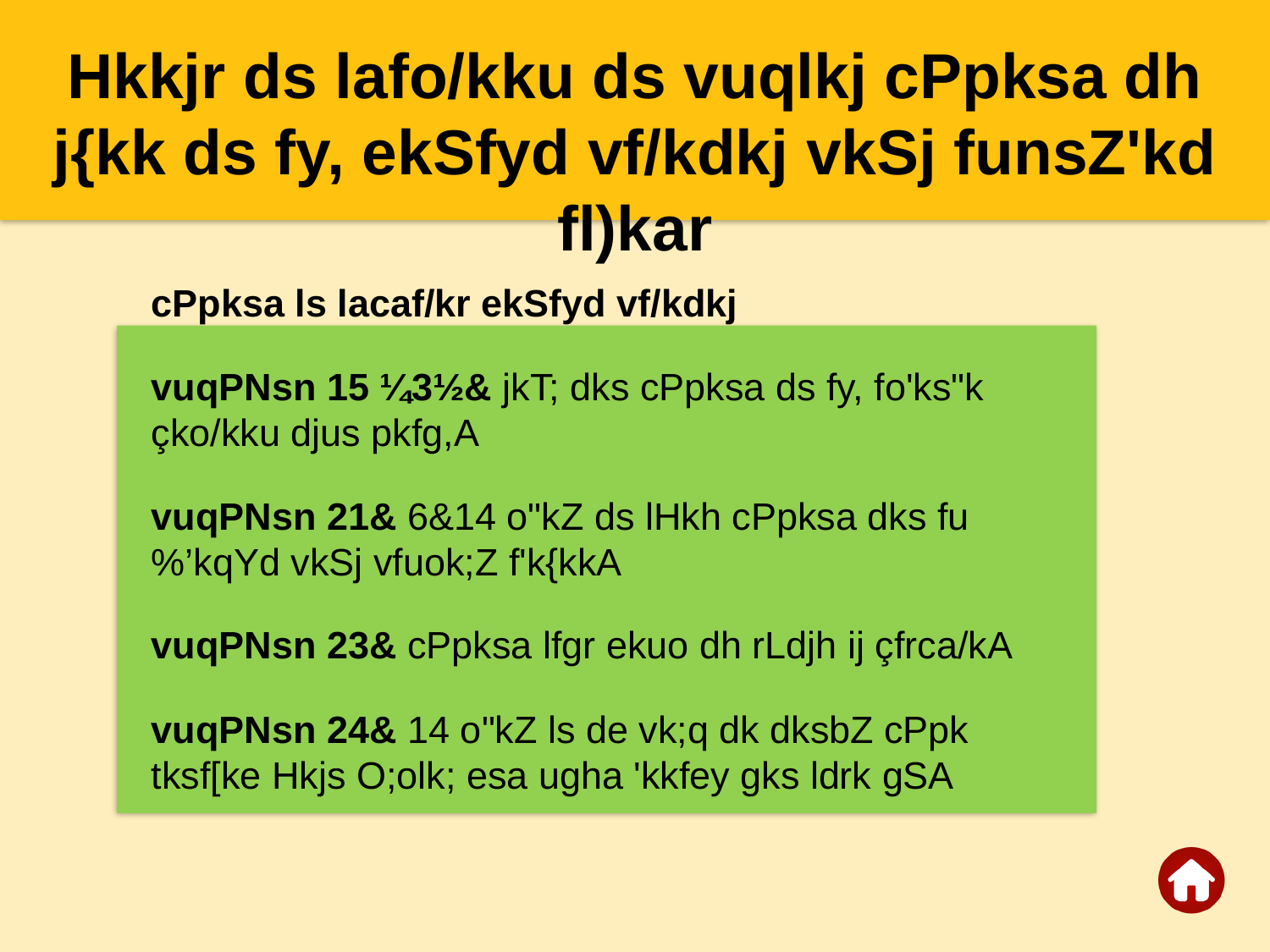

Hkkjr ds lafo/kku ds vuqlkj cPpksa dh j{kk ds fy, ekSfyd vf/kdkj vkSj funsZ'kd fl)kar
cPpksa ls lacaf/kr ekSfyd vf/kdkj
vuqPNsn 15 ¼3½& jkT; dks cPpksa ds fy, fo'ks"k çko/kku djus pkfg,A
vuqPNsn 21& 6&14 o"kZ ds lHkh cPpksa dks fu%’kqYd vkSj vfuok;Z f'k{kkA
vuqPNsn 23& cPpksa lfgr ekuo dh rLdjh ij çfrca/kA
vuqPNsn 24& 14 o"kZ ls de vk;q dk dksbZ cPpk tksf[ke Hkjs O;olk; esa ugha 'kkfey gks ldrk gSA